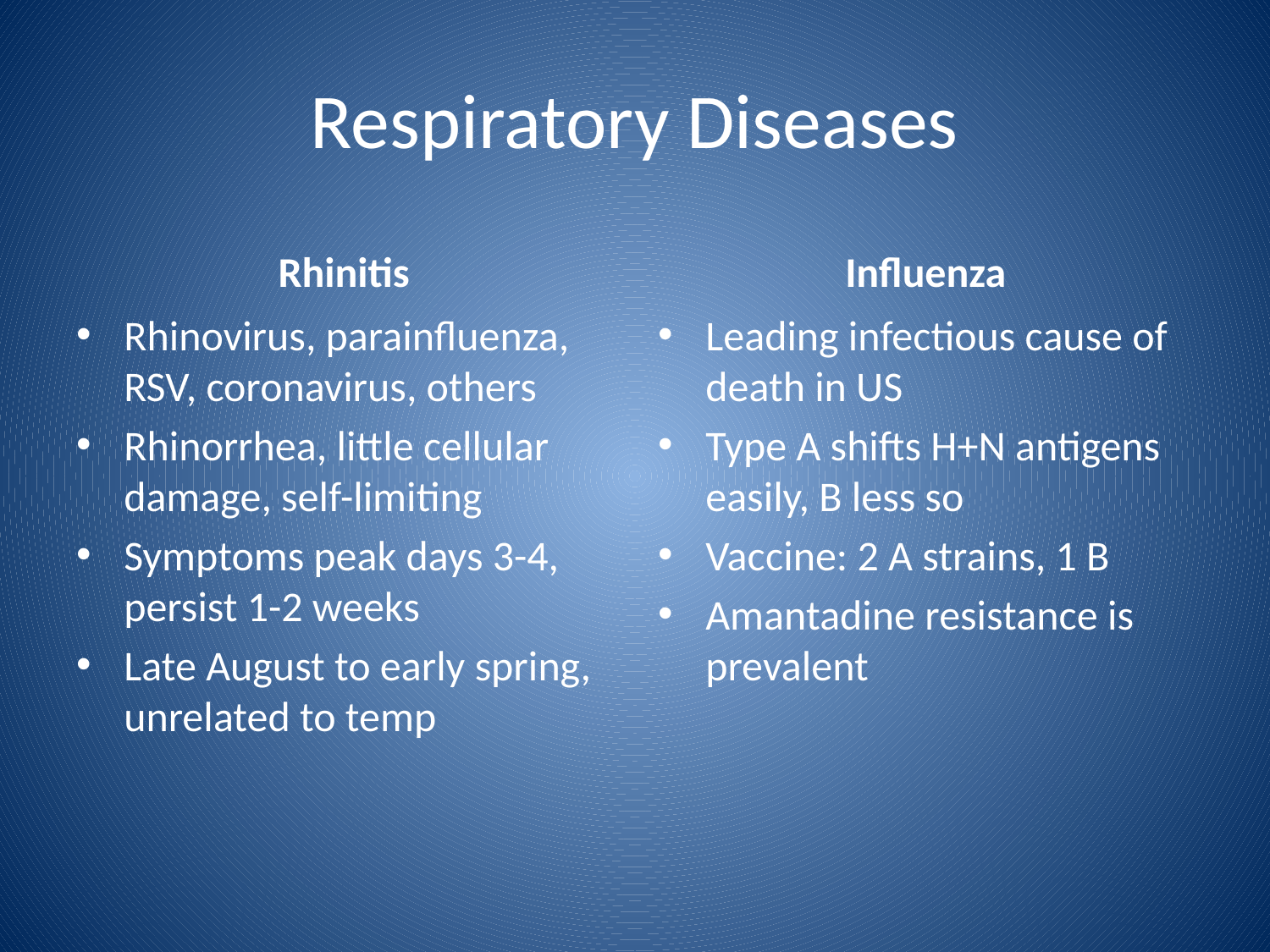

# Respiratory Diseases
Rhinitis
Influenza
Rhinovirus, parainfluenza, RSV, coronavirus, others
Rhinorrhea, little cellular damage, self-limiting
Symptoms peak days 3-4, persist 1-2 weeks
Late August to early spring, unrelated to temp
Leading infectious cause of death in US
Type A shifts H+N antigens easily, B less so
Vaccine: 2 A strains, 1 B
Amantadine resistance is prevalent